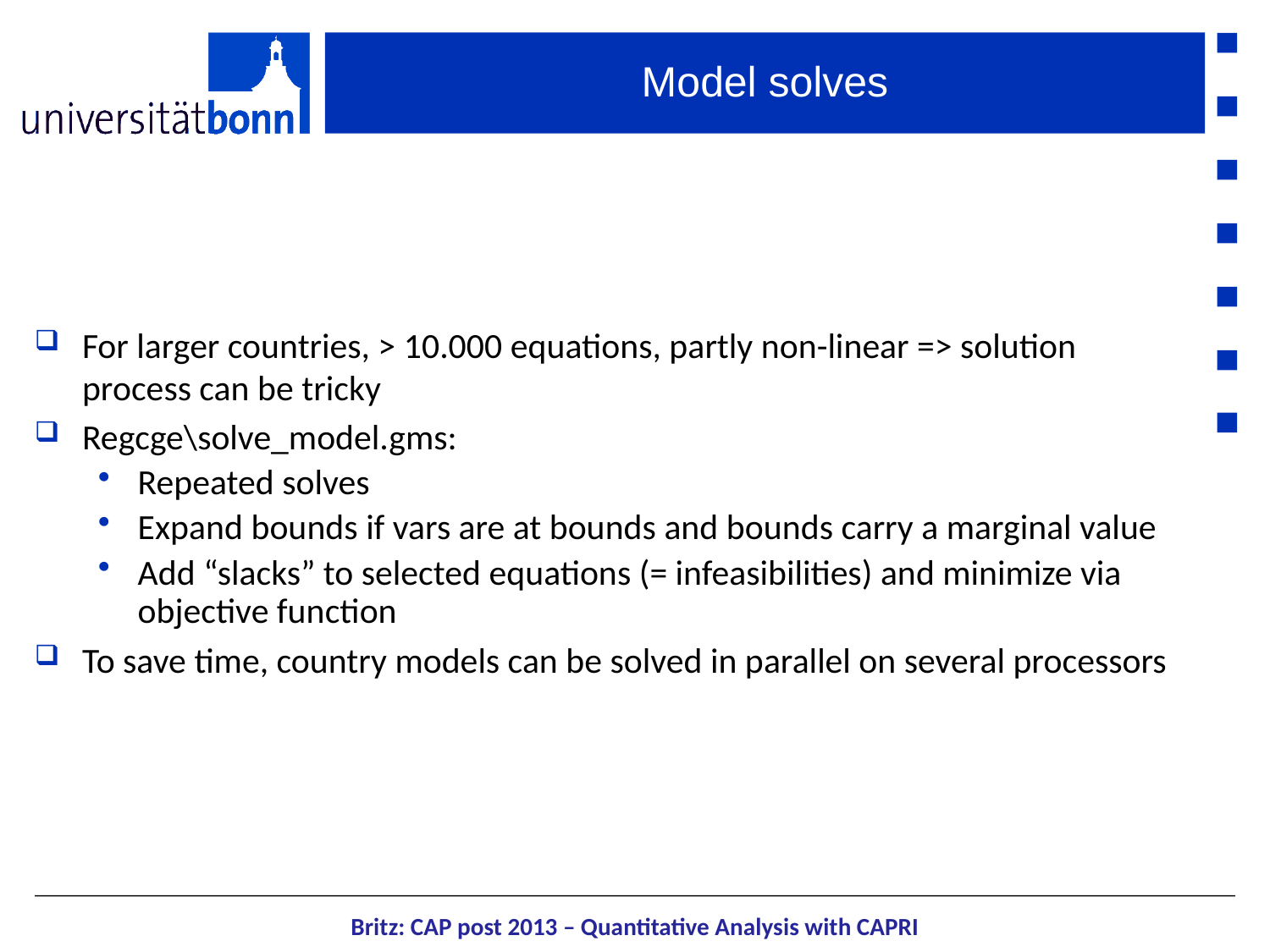

# Model solves
For larger countries, > 10.000 equations, partly non-linear => solution process can be tricky
Regcge\solve_model.gms:
Repeated solves
Expand bounds if vars are at bounds and bounds carry a marginal value
Add “slacks” to selected equations (= infeasibilities) and minimize via objective function
To save time, country models can be solved in parallel on several processors

Britz: CAP post 2013 – Quantitative Analysis with CAPRI